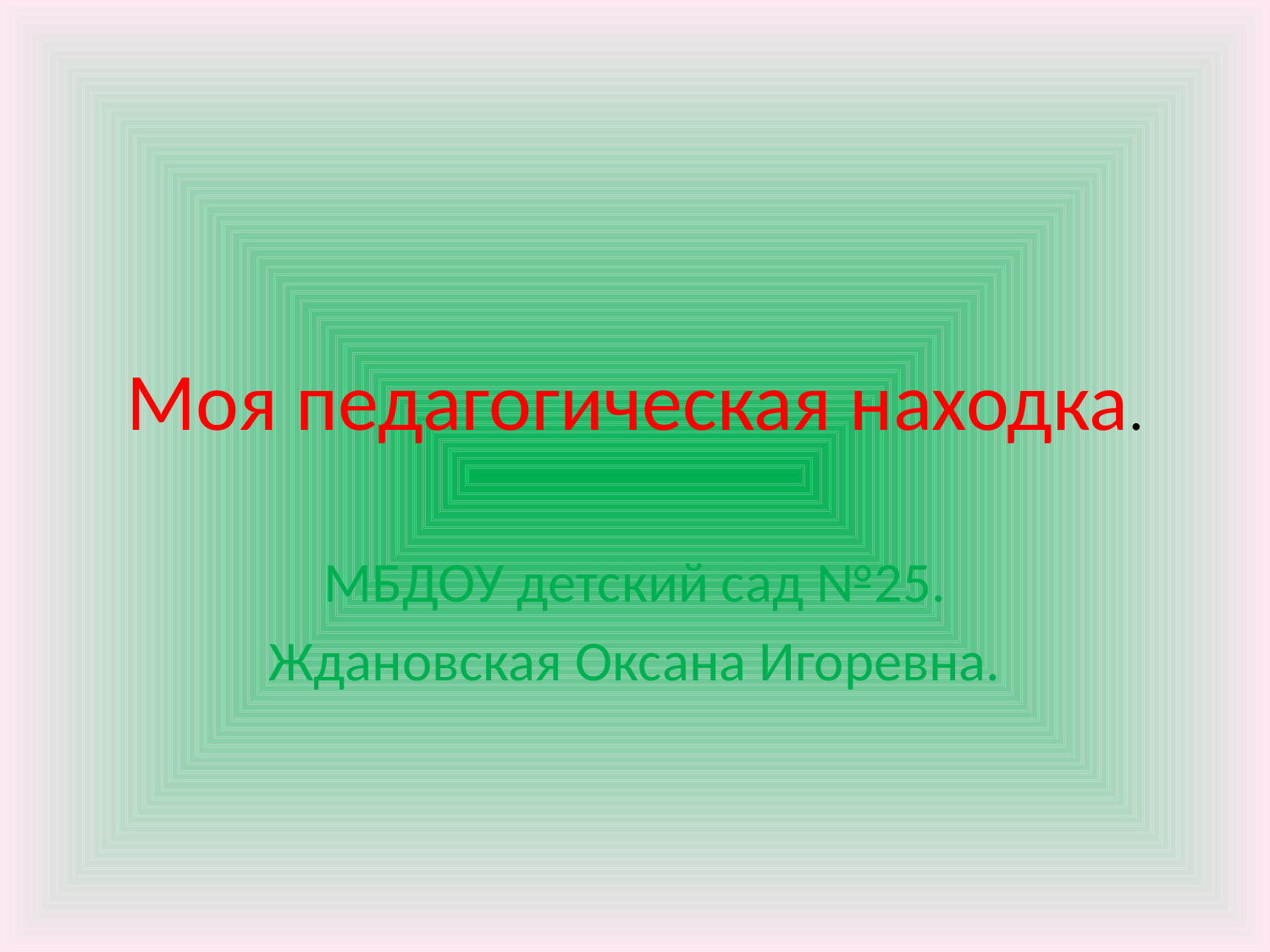

# Моя педагогическая находка.
МБДОУ детский сад №25.
Ждановская Оксана Игоревна.